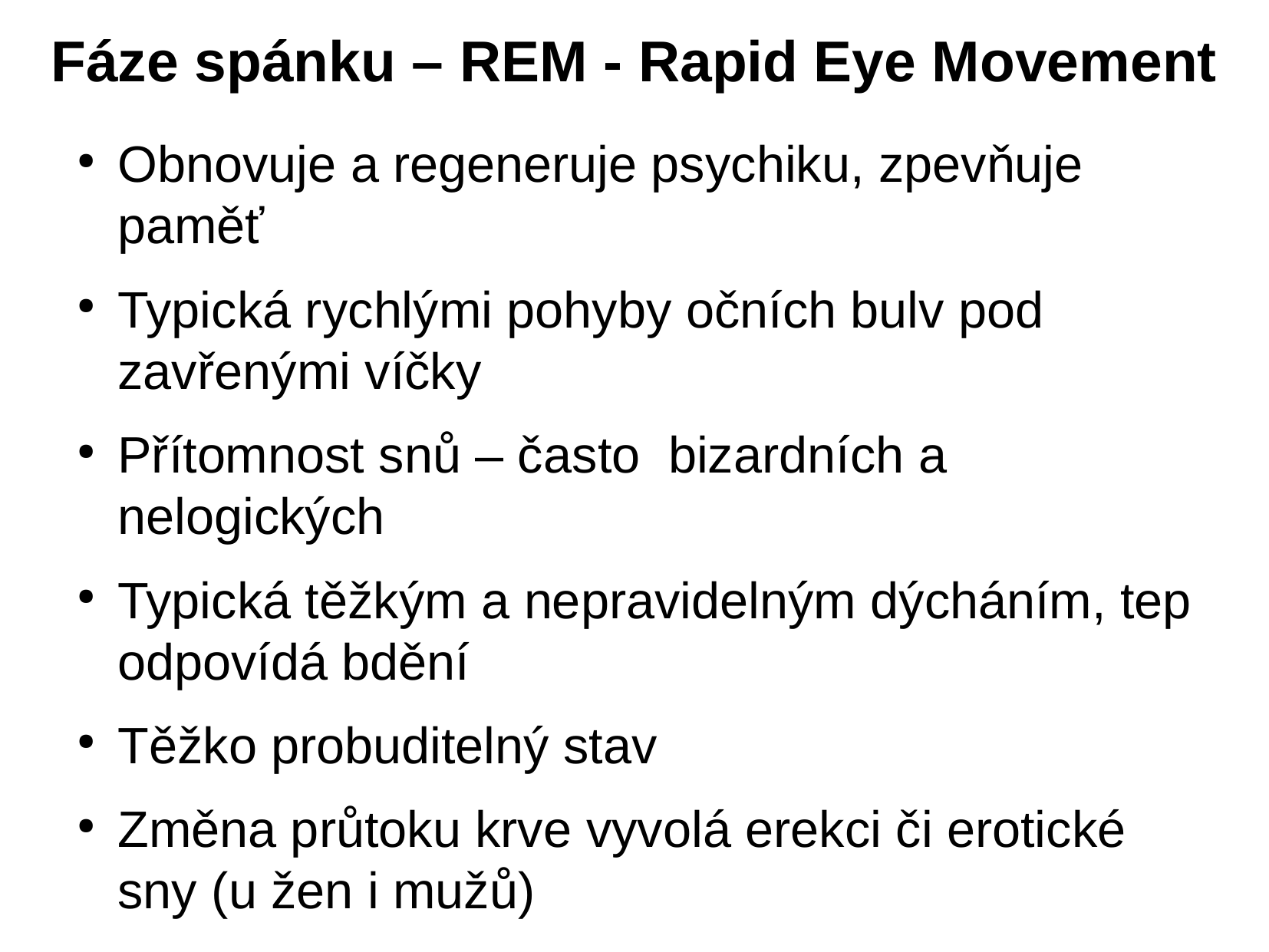

# Fáze spánku – REM - Rapid Eye Movement
Obnovuje a regeneruje psychiku, zpevňuje paměť
Typická rychlými pohyby očních bulv pod zavřenými víčky
Přítomnost snů – často  bizardních a nelogických
Typická těžkým a nepravidelným dýcháním, tep odpovídá bdění
Těžko probuditelný stav
Změna průtoku krve vyvolá erekci či erotické sny (u žen i mužů)